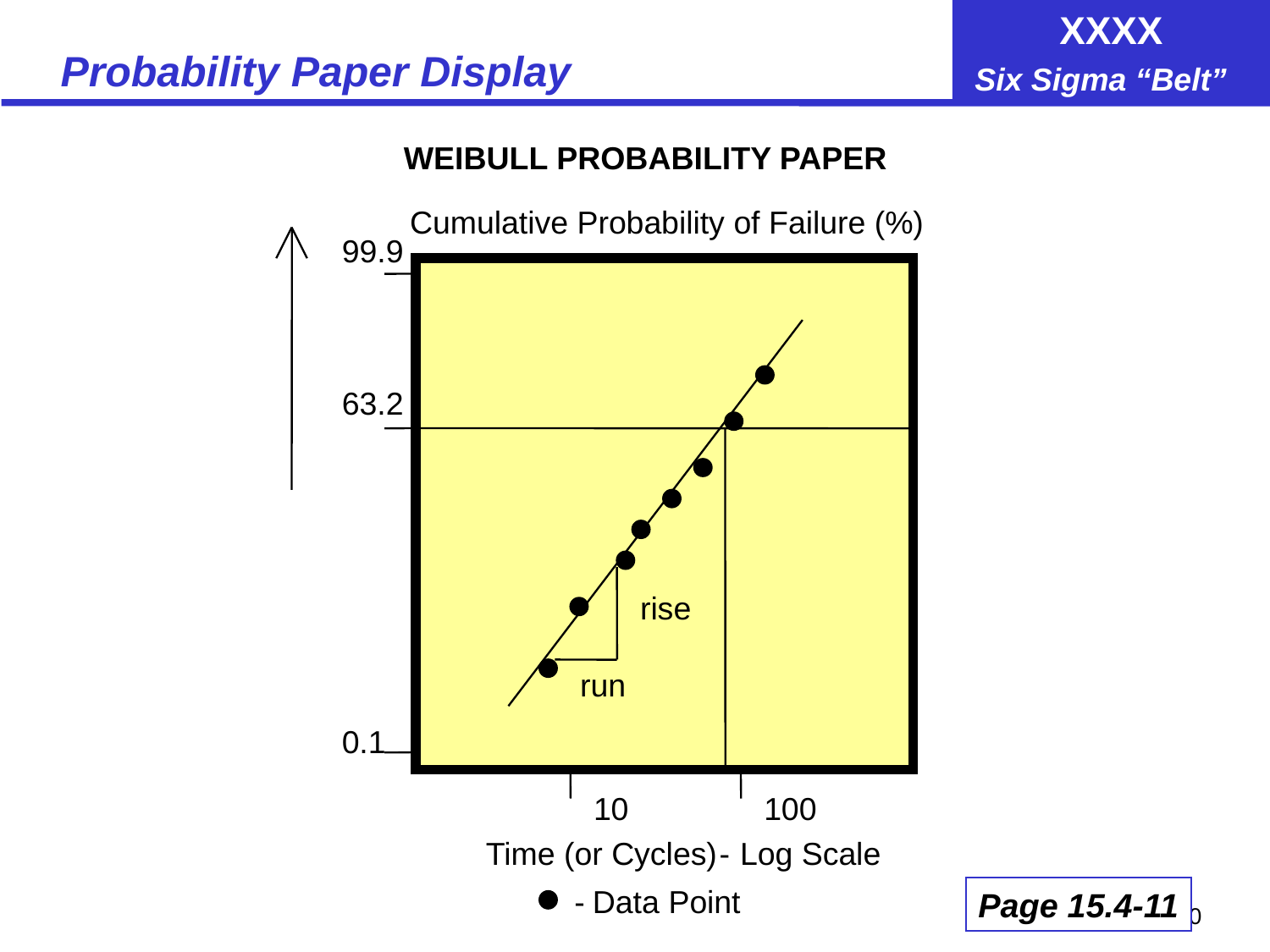

# Probability Paper Display

WEIBULL PROBABILITY PAPER

Cumulative Probability of Failure (%)

99.9

63.2

rise

run

0.1

10

100

Time (or Cycles)
-
 Log Scale

Page 15.4-11

-
 Data Point